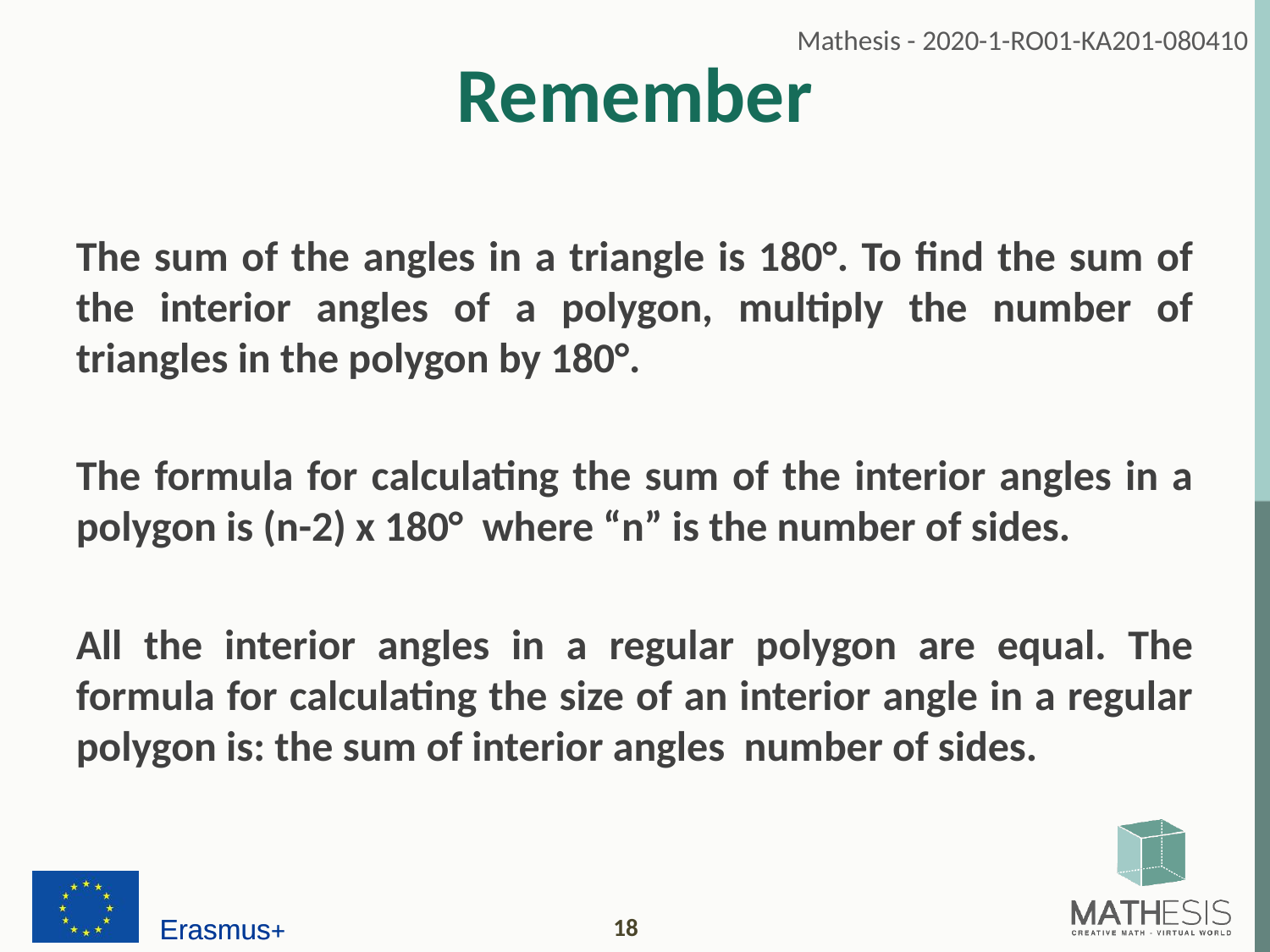

# Remember
The sum of the angles in a triangle is 180°. To find the sum of the interior angles of a polygon, multiply the number of triangles in the polygon by 180°.

The formula for calculating the sum of the interior angles in a polygon is (n-2) x 180°  where “n” is the number of sides.

All the interior angles in a regular polygon are equal. The formula for calculating the size of an interior angle in a regular polygon is: the sum of interior angles  number of sides.